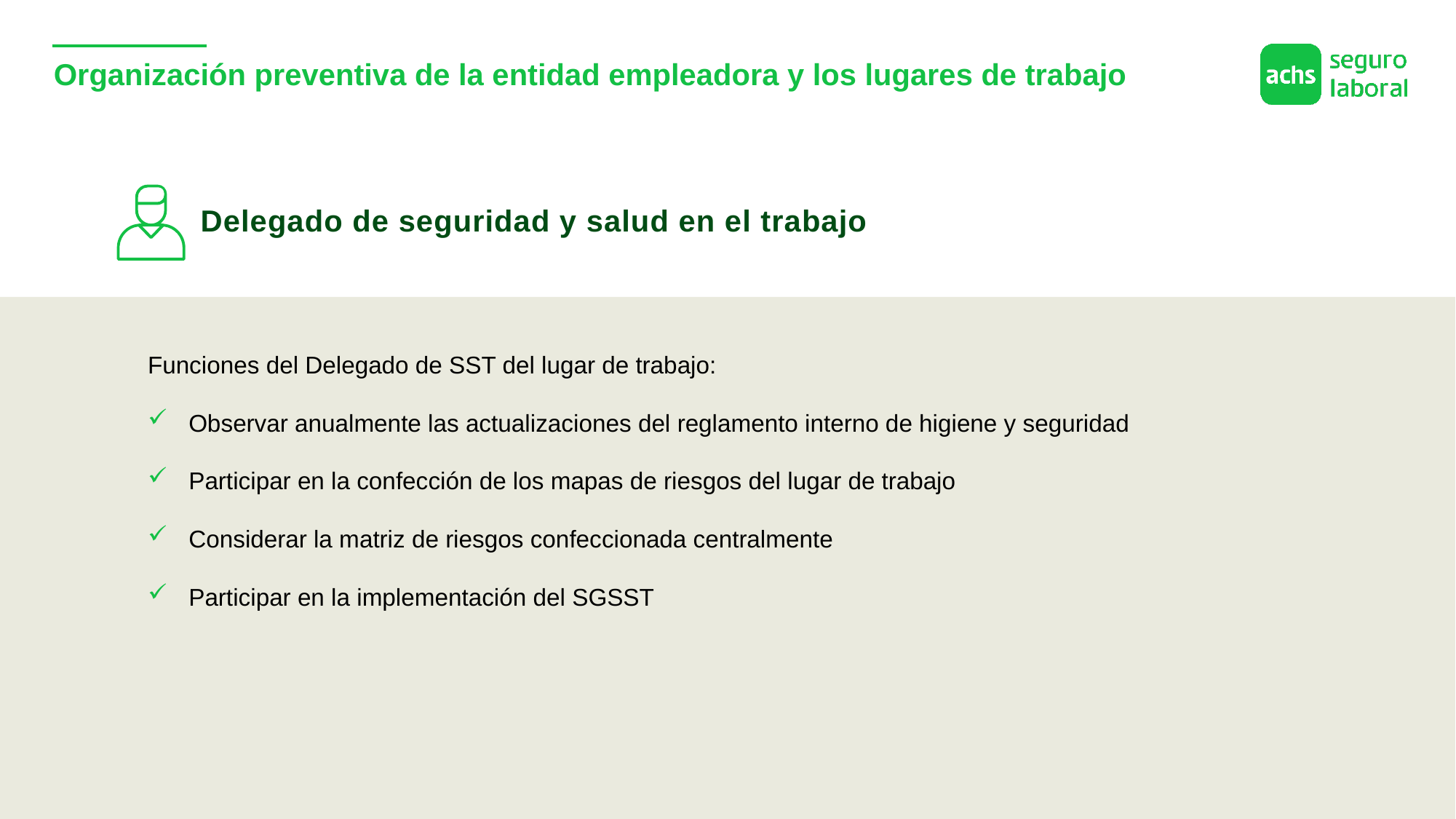

# Organización preventiva de la entidad empleadora y los lugares de trabajo

Delegado de seguridad y salud en el trabajo

Funciones del Delegado de SST del lugar de trabajo:

Observar anualmente las actualizaciones del reglamento interno de higiene y seguridad

Participar en la confección de los mapas de riesgos del lugar de trabajo

Considerar la matriz de riesgos confeccionada centralmente

Participar en la implementación del SGSST

27